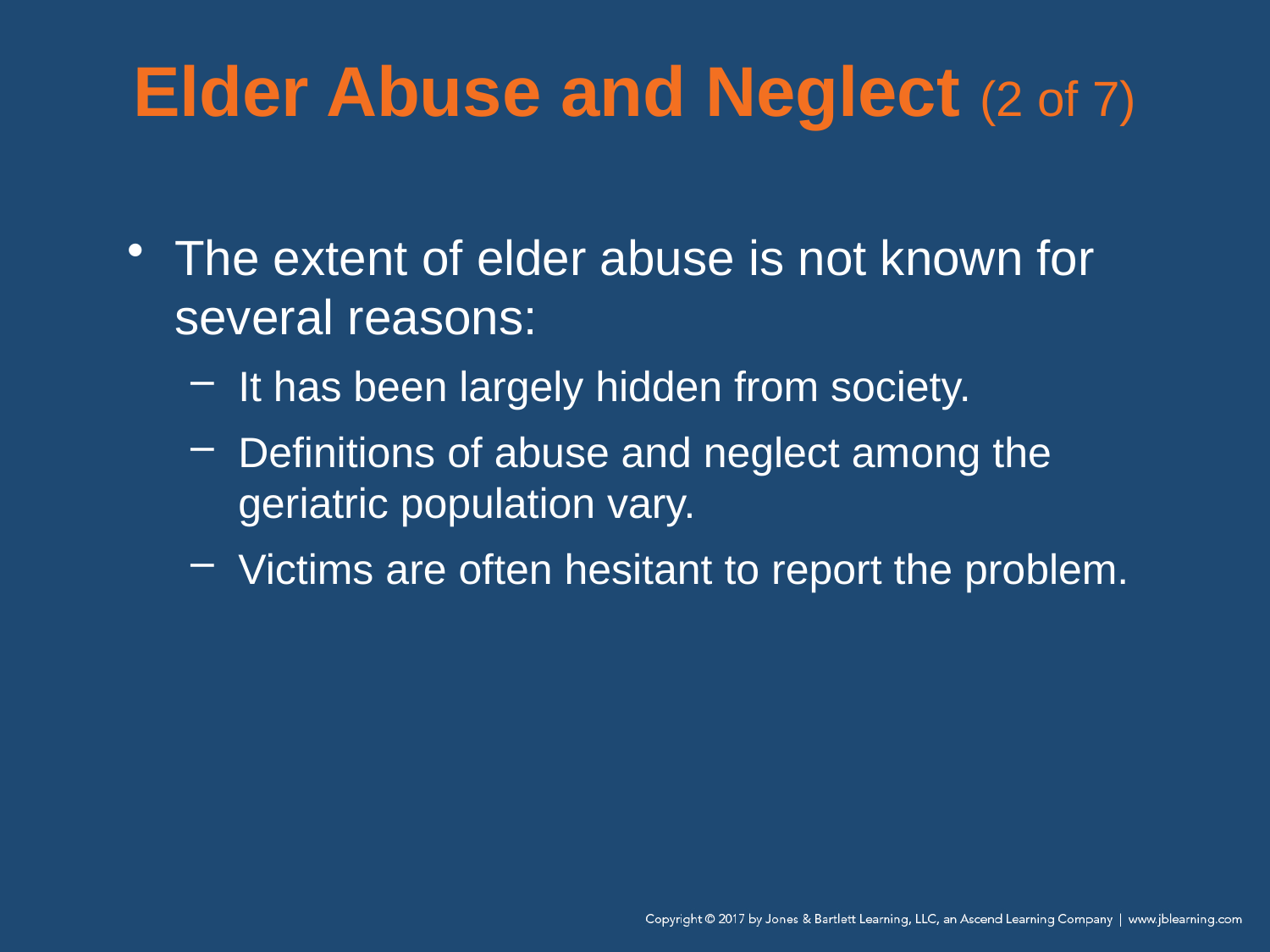

# Elder Abuse and Neglect (2 of 7)
The extent of elder abuse is not known for several reasons:
It has been largely hidden from society.
Definitions of abuse and neglect among the geriatric population vary.
Victims are often hesitant to report the problem.